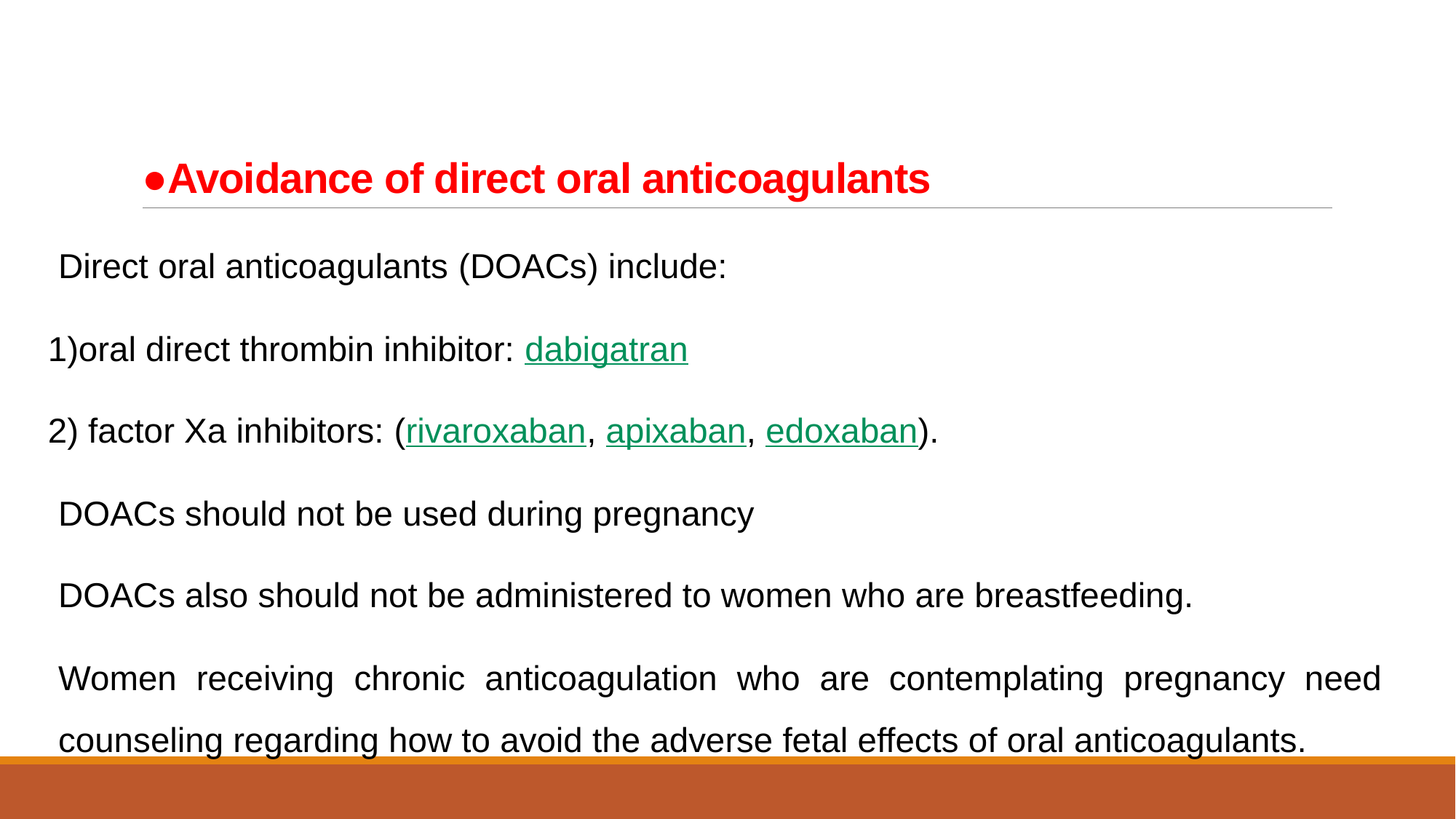

# ●Avoidance of direct oral anticoagulants
Direct oral anticoagulants (DOACs) include:
1)oral direct thrombin inhibitor: dabigatran
2) factor Xa inhibitors: (rivaroxaban, apixaban, edoxaban).
DOACs should not be used during pregnancy
DOACs also should not be administered to women who are breastfeeding.
Women receiving chronic anticoagulation who are contemplating pregnancy need counseling regarding how to avoid the adverse fetal effects of oral anticoagulants.